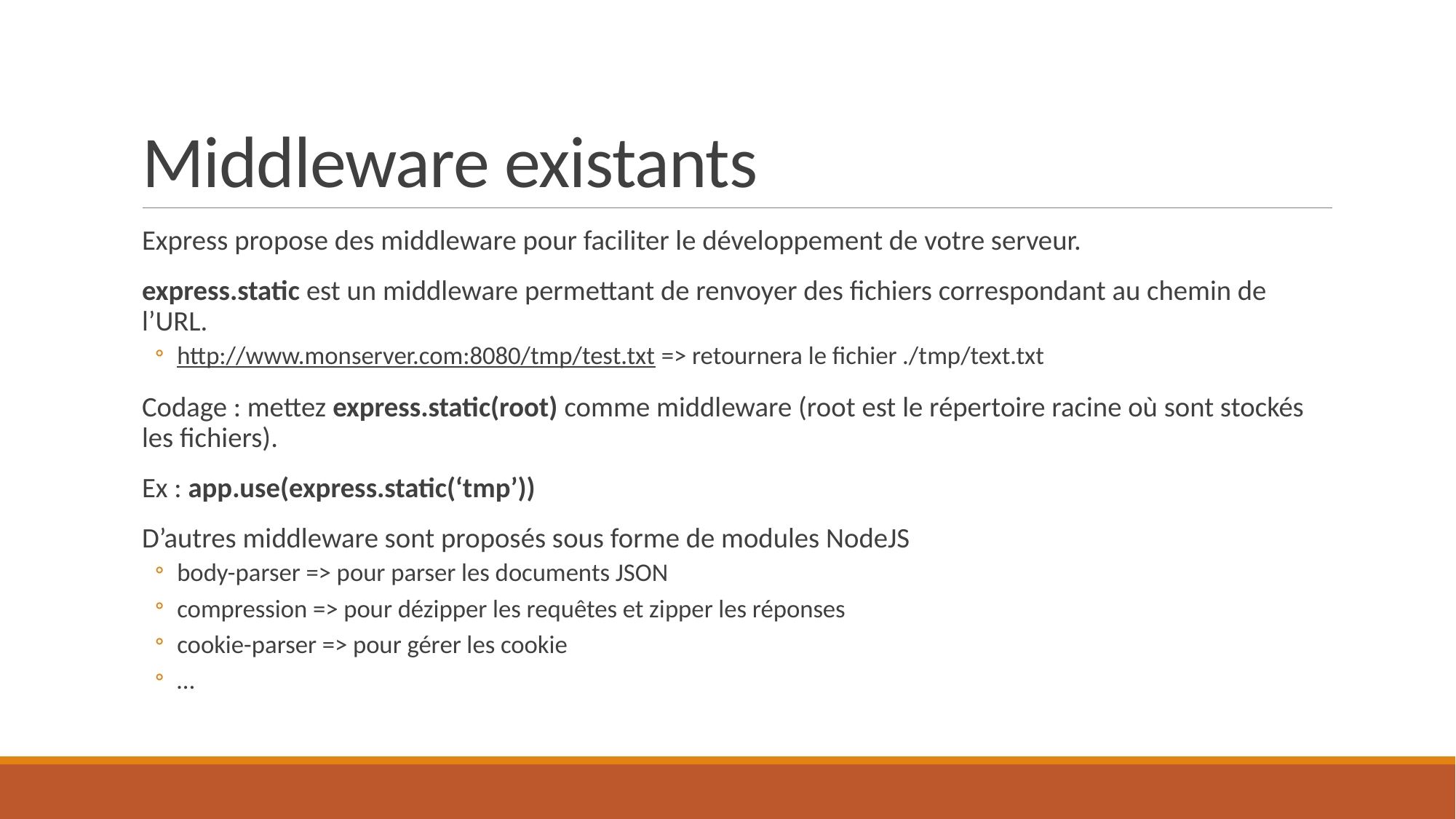

# Middleware existants
Express propose des middleware pour faciliter le développement de votre serveur.
express.static est un middleware permettant de renvoyer des fichiers correspondant au chemin de l’URL.
http://www.monserver.com:8080/tmp/test.txt => retournera le fichier ./tmp/text.txt
Codage : mettez express.static(root) comme middleware (root est le répertoire racine où sont stockés les fichiers).
Ex : app.use(express.static(‘tmp’))
D’autres middleware sont proposés sous forme de modules NodeJS
body-parser => pour parser les documents JSON
compression => pour dézipper les requêtes et zipper les réponses
cookie-parser => pour gérer les cookie
…